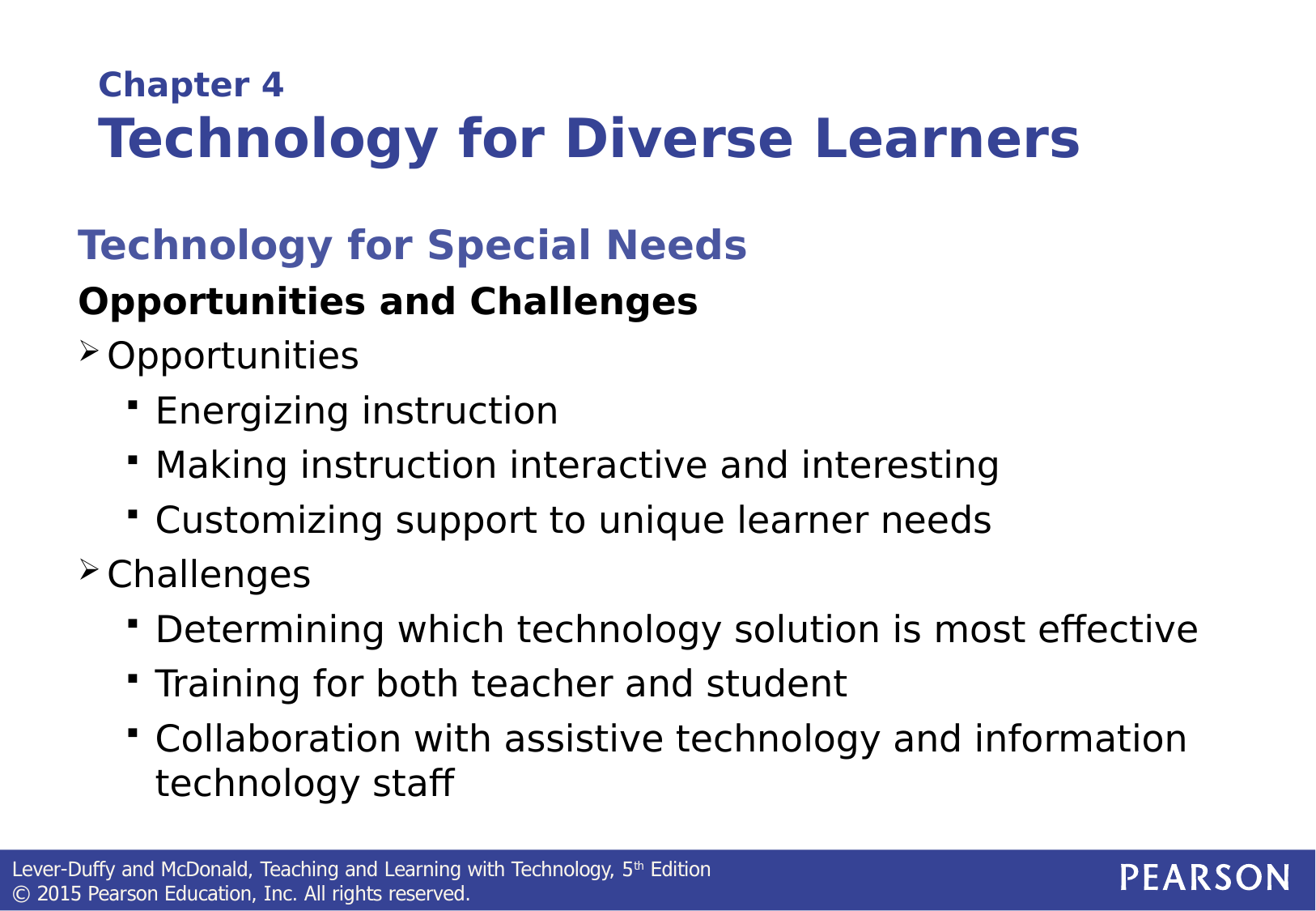

Chapter 4
Technology for Diverse Learners
Technology for Special Needs
Opportunities and Challenges
Opportunities
Energizing instruction
Making instruction interactive and interesting
Customizing support to unique learner needs
Challenges
Determining which technology solution is most effective
Training for both teacher and student
Collaboration with assistive technology and information technology staff